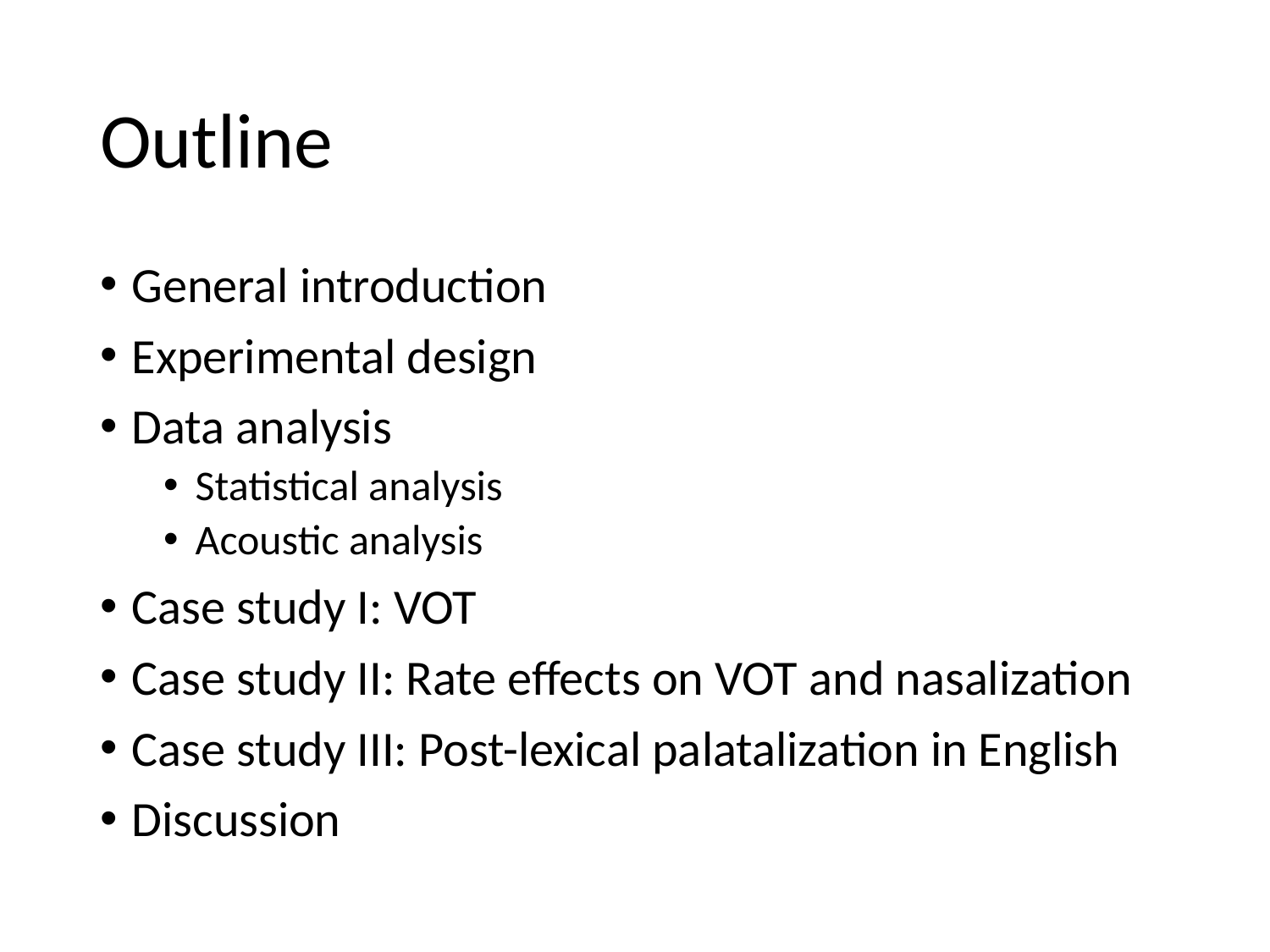

# Outline
General introduction
Experimental design
Data analysis
Statistical analysis
Acoustic analysis
Case study I: VOT
Case study II: Rate effects on VOT and nasalization
Case study III: Post-lexical palatalization in English
Discussion